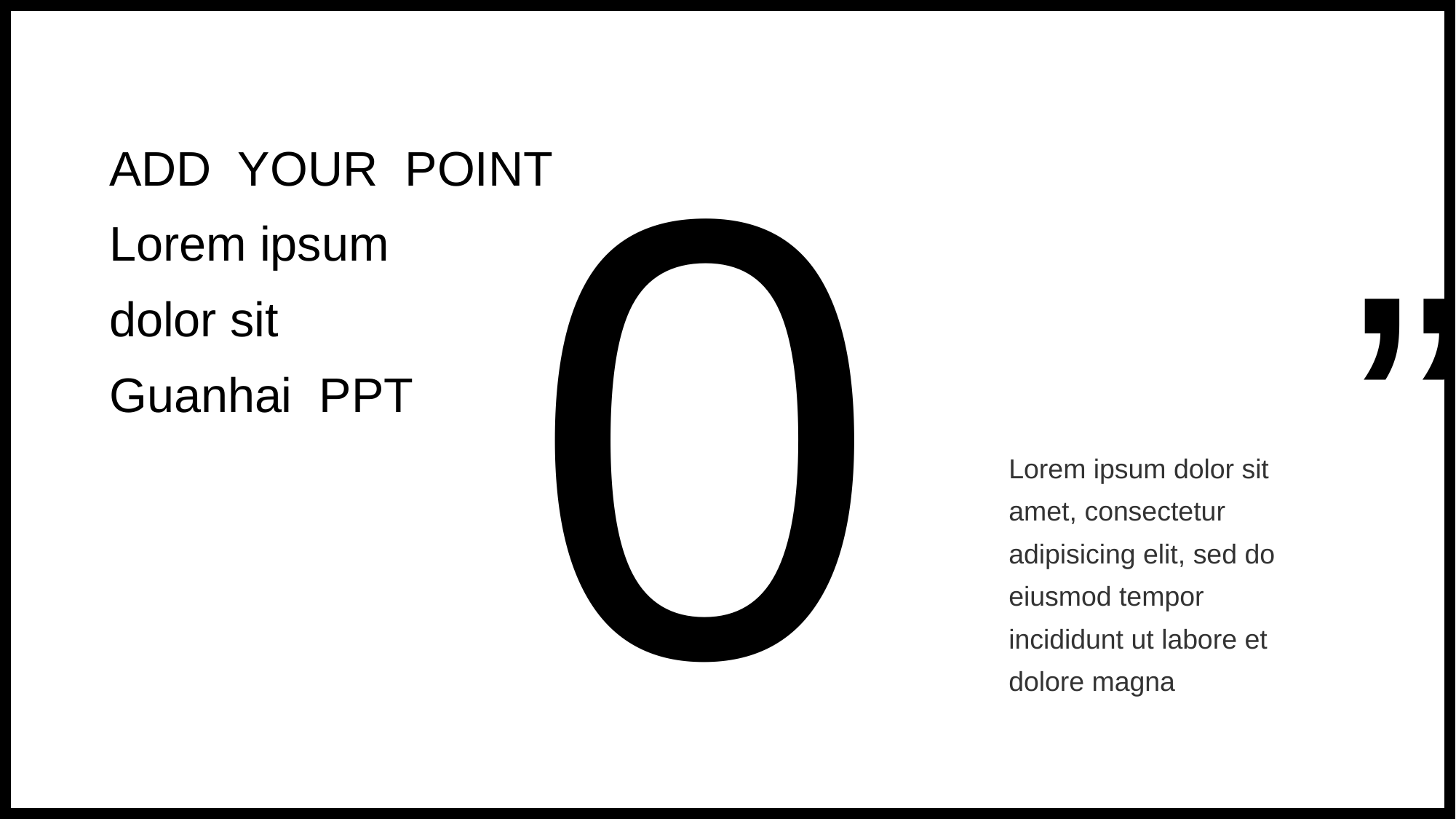

01
ADD  YOUR  POINT
Lorem ipsum
dolor sit
Guanhai  PPT
”
Lorem ipsum dolor sit amet, consectetur adipisicing elit, sed do eiusmod tempor incididunt ut labore et dolore magna